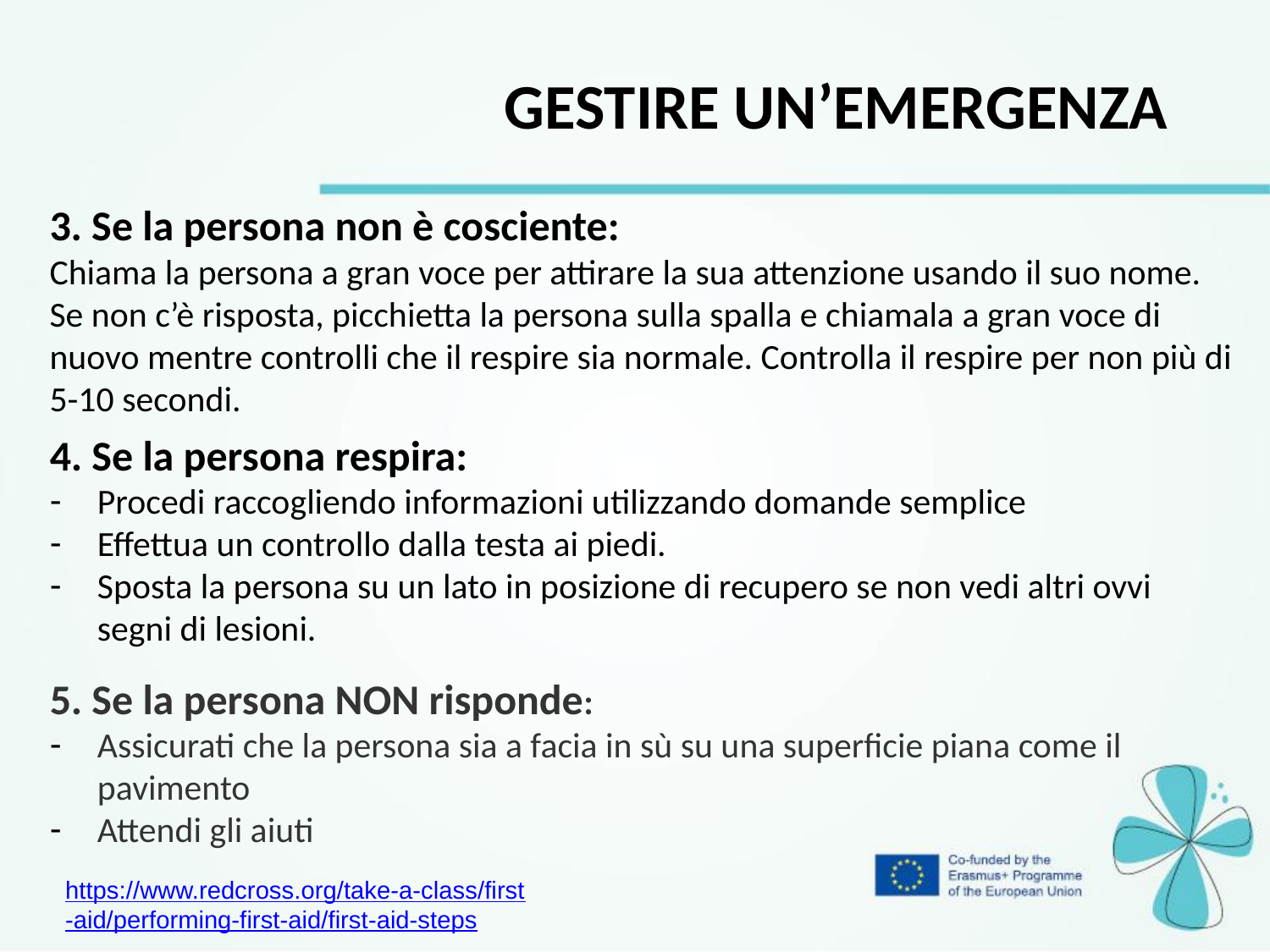

Gestire un’emergenza
3. Se la persona non è cosciente:
Chiama la persona a gran voce per attirare la sua attenzione usando il suo nome.
Se non c’è risposta, picchietta la persona sulla spalla e chiamala a gran voce di nuovo mentre controlli che il respire sia normale. Controlla il respire per non più di 5-10 secondi.
4. Se la persona respira:
Procedi raccogliendo informazioni utilizzando domande semplice
Effettua un controllo dalla testa ai piedi.
Sposta la persona su un lato in posizione di recupero se non vedi altri ovvi segni di lesioni.
5. Se la persona NON risponde:
Assicurati che la persona sia a facia in sù su una superficie piana come il pavimento
Attendi gli aiuti
https://www.redcross.org/take-a-class/first-aid/performing-first-aid/first-aid-steps